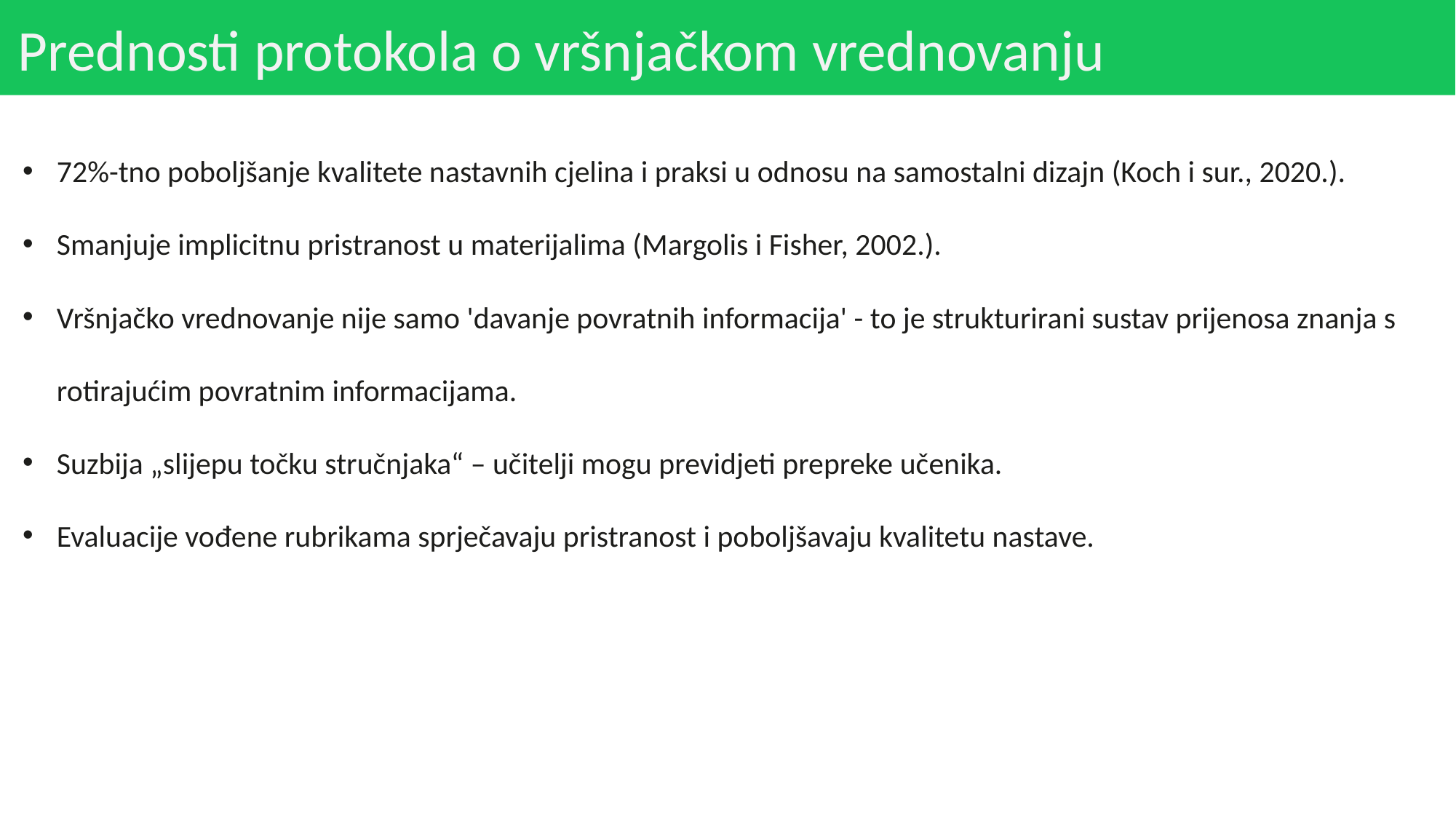

# Prednosti protokola o vršnjačkom vrednovanju
72%-tno poboljšanje kvalitete nastavnih cjelina i praksi u odnosu na samostalni dizajn (Koch i sur., 2020.).
Smanjuje implicitnu pristranost u materijalima (Margolis i Fisher, 2002.).
Vršnjačko vrednovanje nije samo 'davanje povratnih informacija' - to je strukturirani sustav prijenosa znanja s rotirajućim povratnim informacijama.
Suzbija „slijepu točku stručnjaka“ – učitelji mogu previdjeti prepreke učenika.
Evaluacije vođene rubrikama sprječavaju pristranost i poboljšavaju kvalitetu nastave.